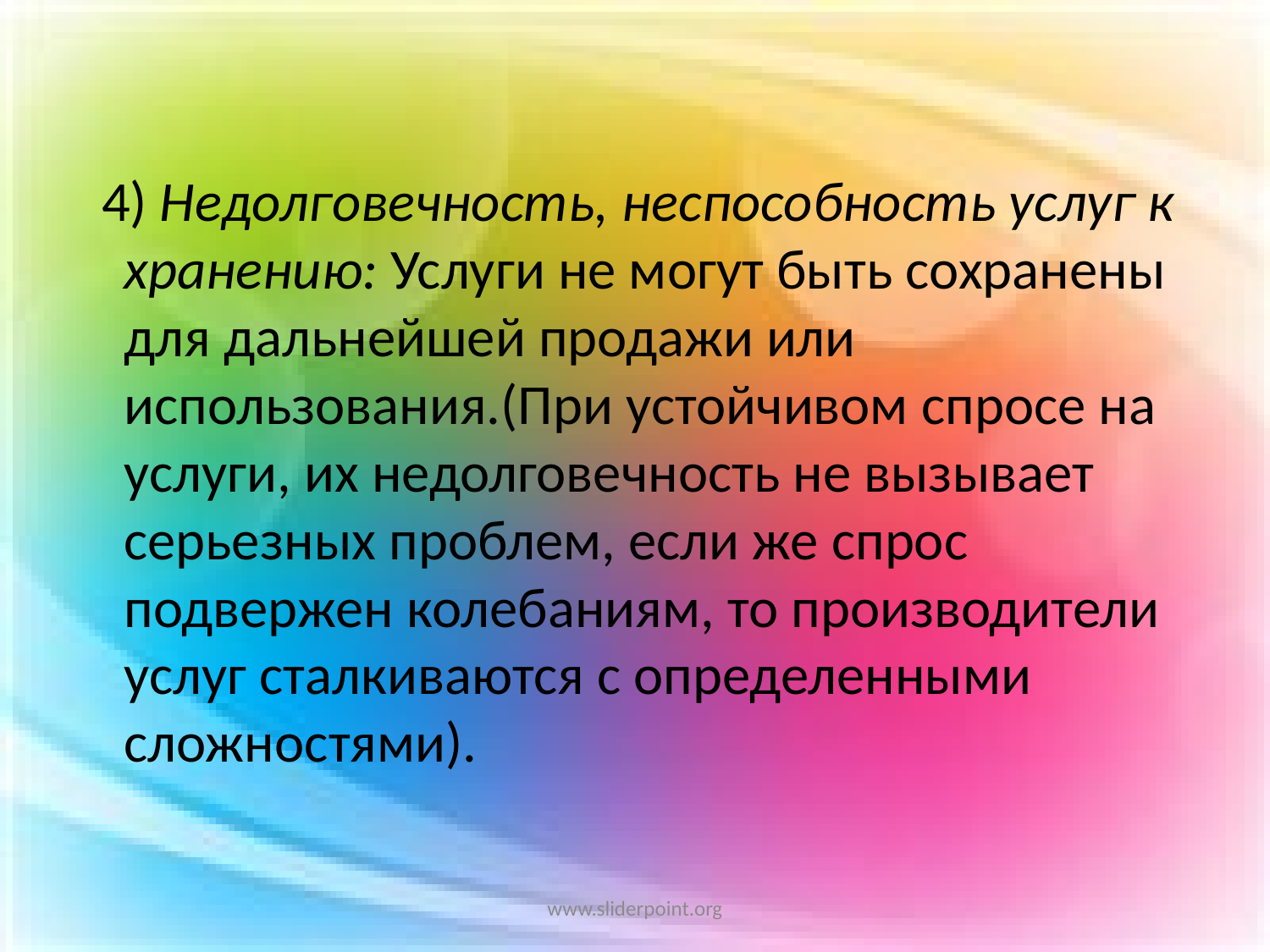

4) Недолговечность, неспособность услуг к хранению: Услуги не могут быть сохранены для дальнейшей продажи или использования.(При устойчивом спросе на услуги, их недолговечность не вызывает серьезных проблем, если же спрос подвержен колебаниям, то производители услуг сталкиваются с определенными сложностями).
www.sliderpoint.org